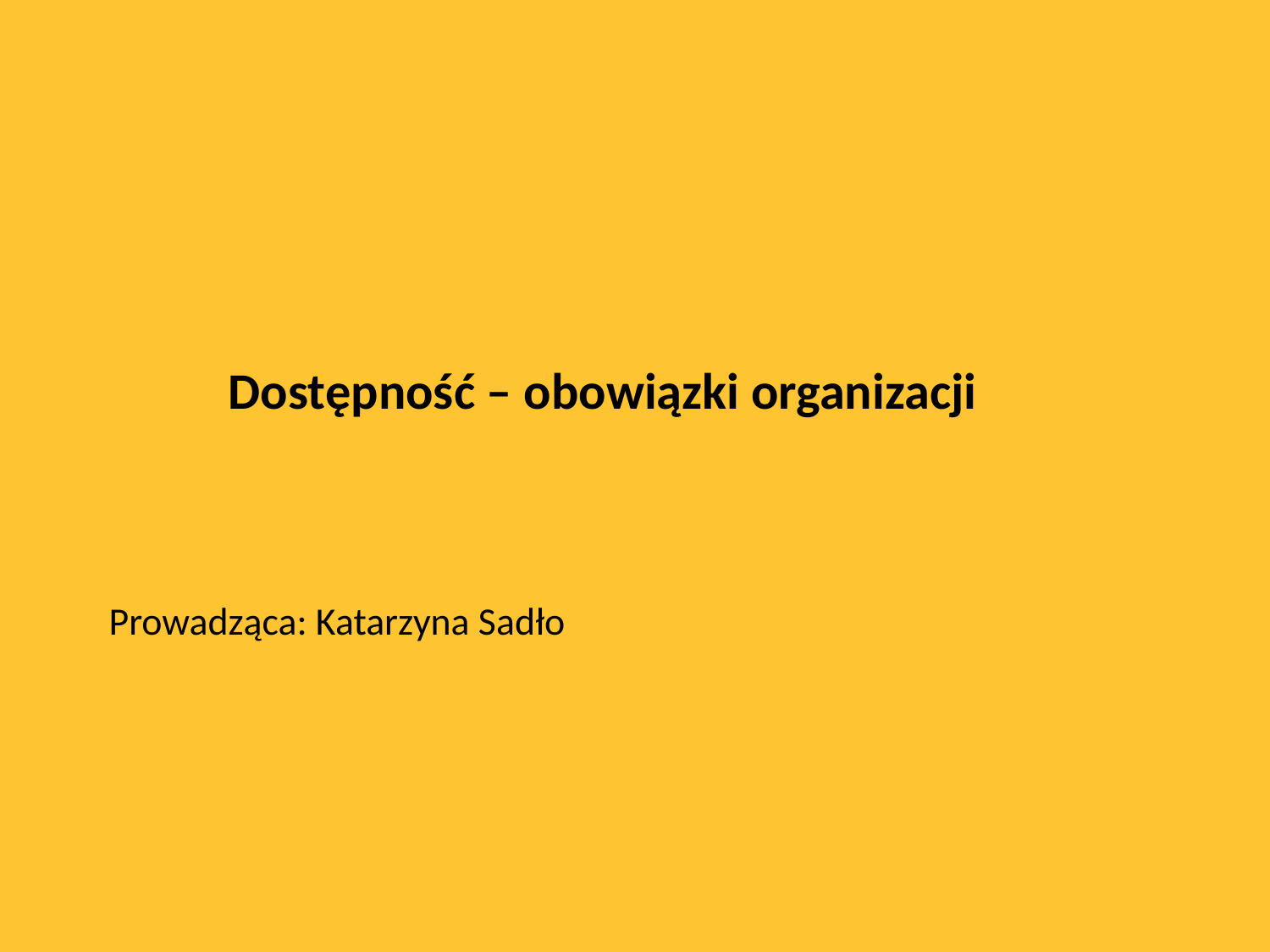

# Dostępność – obowiązki organizacji
Prowadząca: Katarzyna Sadło